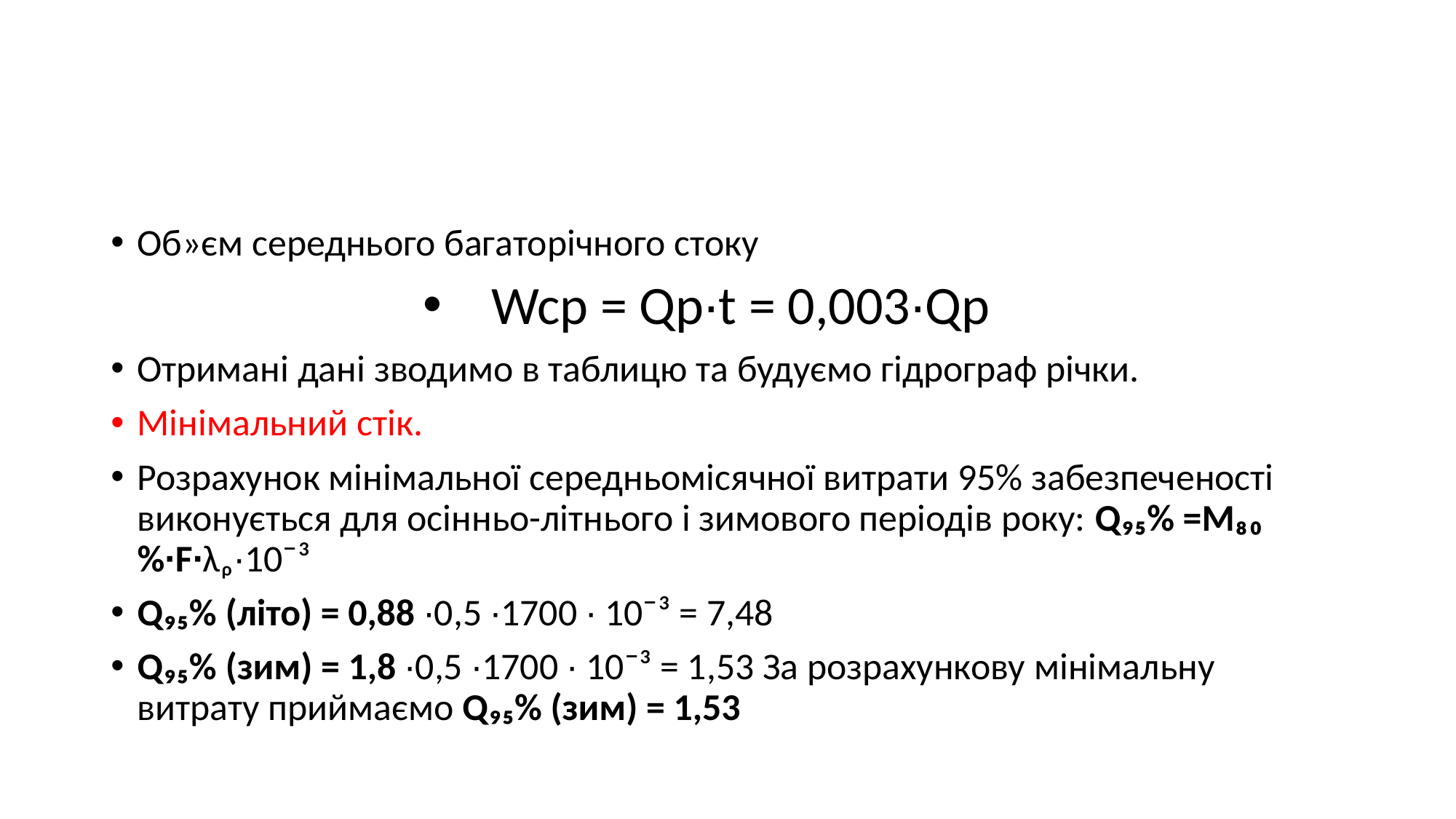

#
Об»єм середнього багаторічного стоку
Wcp = Qp∙t = 0,003∙Qp
Отримані дані зводимо в таблицю та будуємо гідрограф річки.
Мінімальний стік.
Розрахунок мінімальної середньомісячної витрати 95% забезпеченості виконується для осінньо-літнього і зимового періодів року: Q₉₅% =М₈₀%∙F∙λᵨ∙10¯³
Q₉₅% (літо) = 0,88 ∙0,5 ∙1700 ∙ 10¯³ = 7,48
Q₉₅% (зим) = 1,8 ∙0,5 ∙1700 ∙ 10¯³ = 1,53 За розрахункову мінімальну витрату приймаємо Q₉₅% (зим) = 1,53